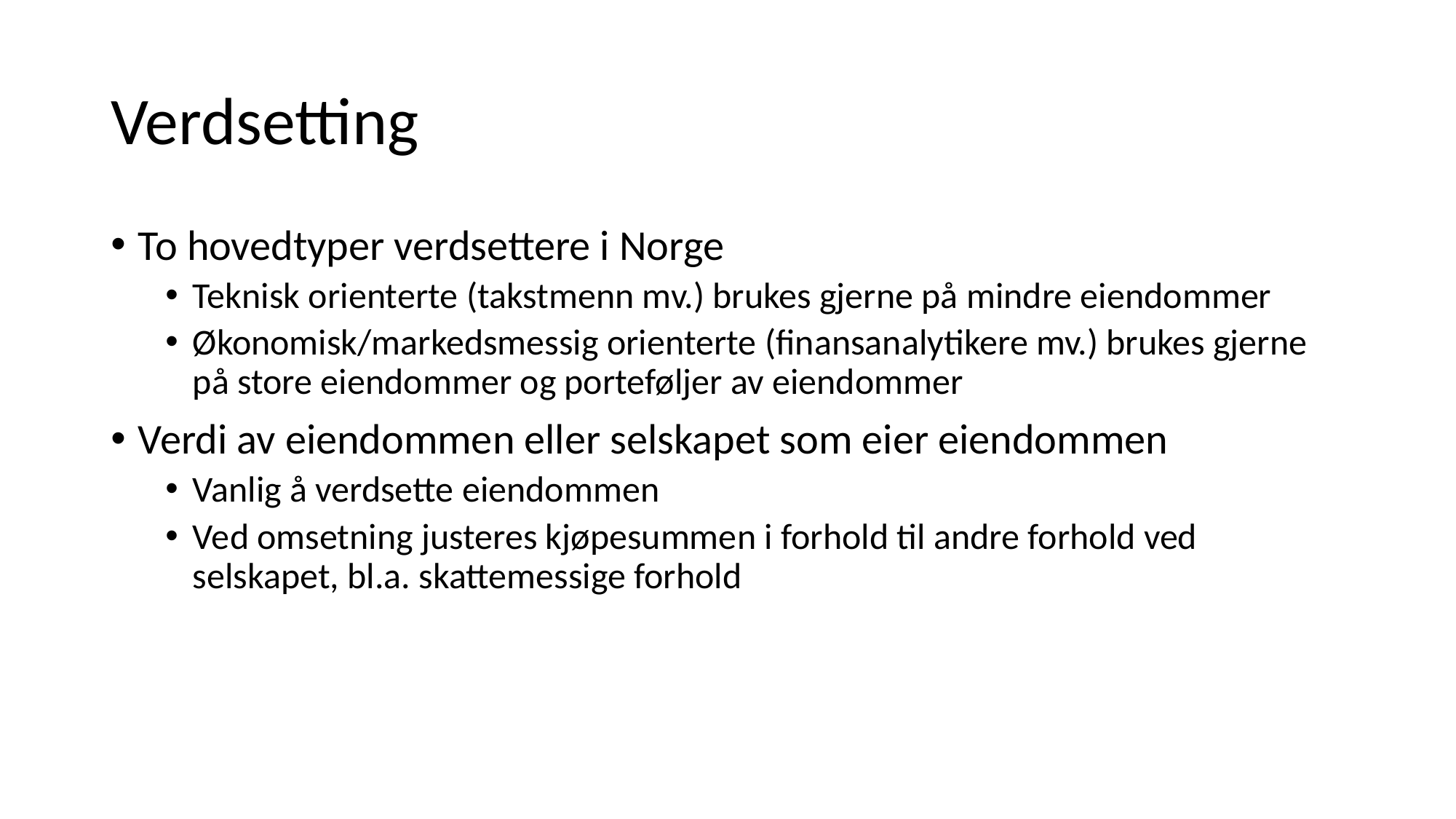

# Verdsetting
To hovedtyper verdsettere i Norge
Teknisk orienterte (takstmenn mv.) brukes gjerne på mindre eiendommer
Økonomisk/markedsmessig orienterte (finansanalytikere mv.) brukes gjerne på store eiendommer og porteføljer av eiendommer
Verdi av eiendommen eller selskapet som eier eiendommen
Vanlig å verdsette eiendommen
Ved omsetning justeres kjøpesummen i forhold til andre forhold ved selskapet, bl.a. skattemessige forhold